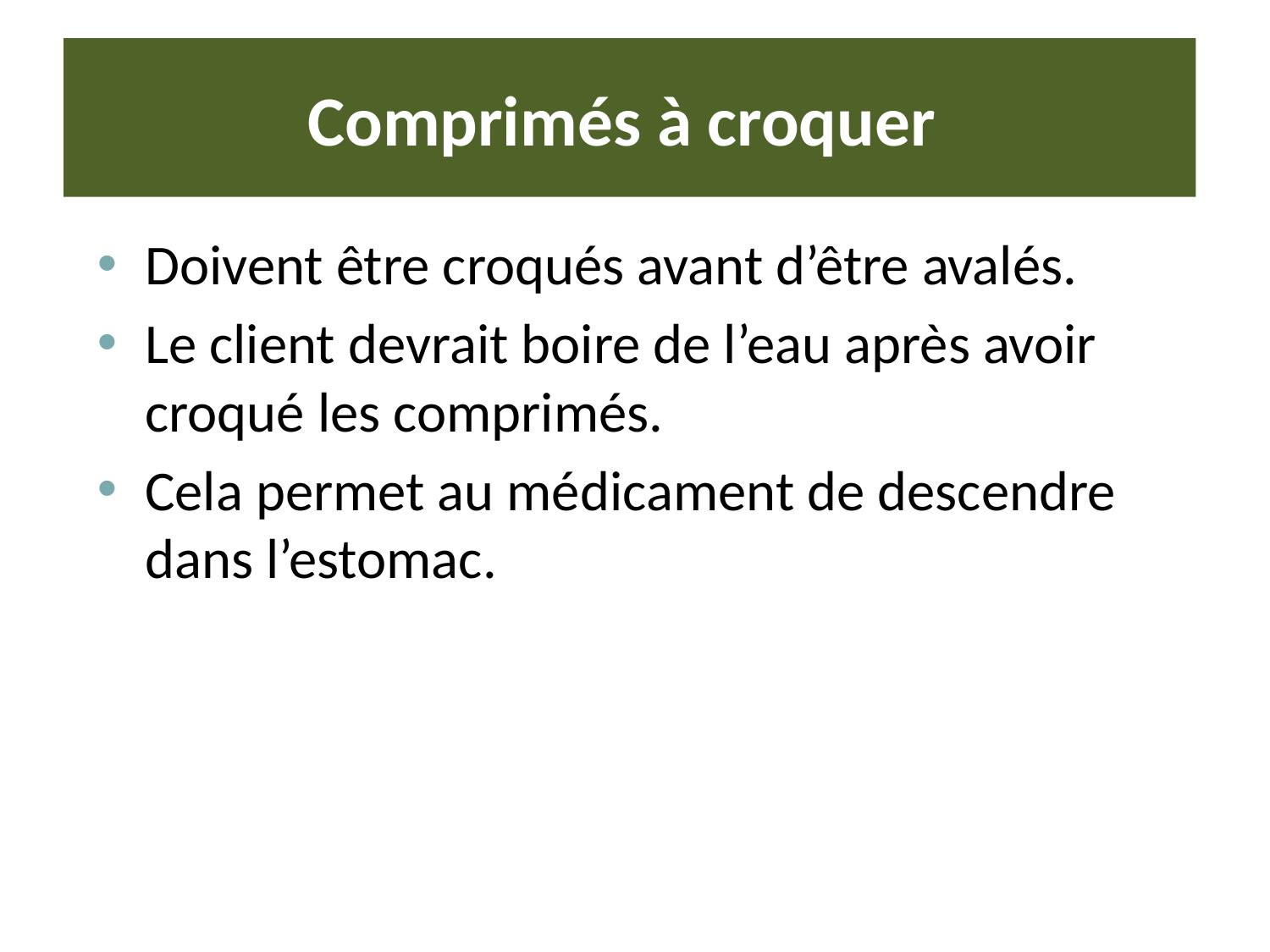

# Comprimés à croquer
Doivent être croqués avant d’être avalés.
Le client devrait boire de l’eau après avoir croqué les comprimés.
Cela permet au médicament de descendre dans l’estomac.